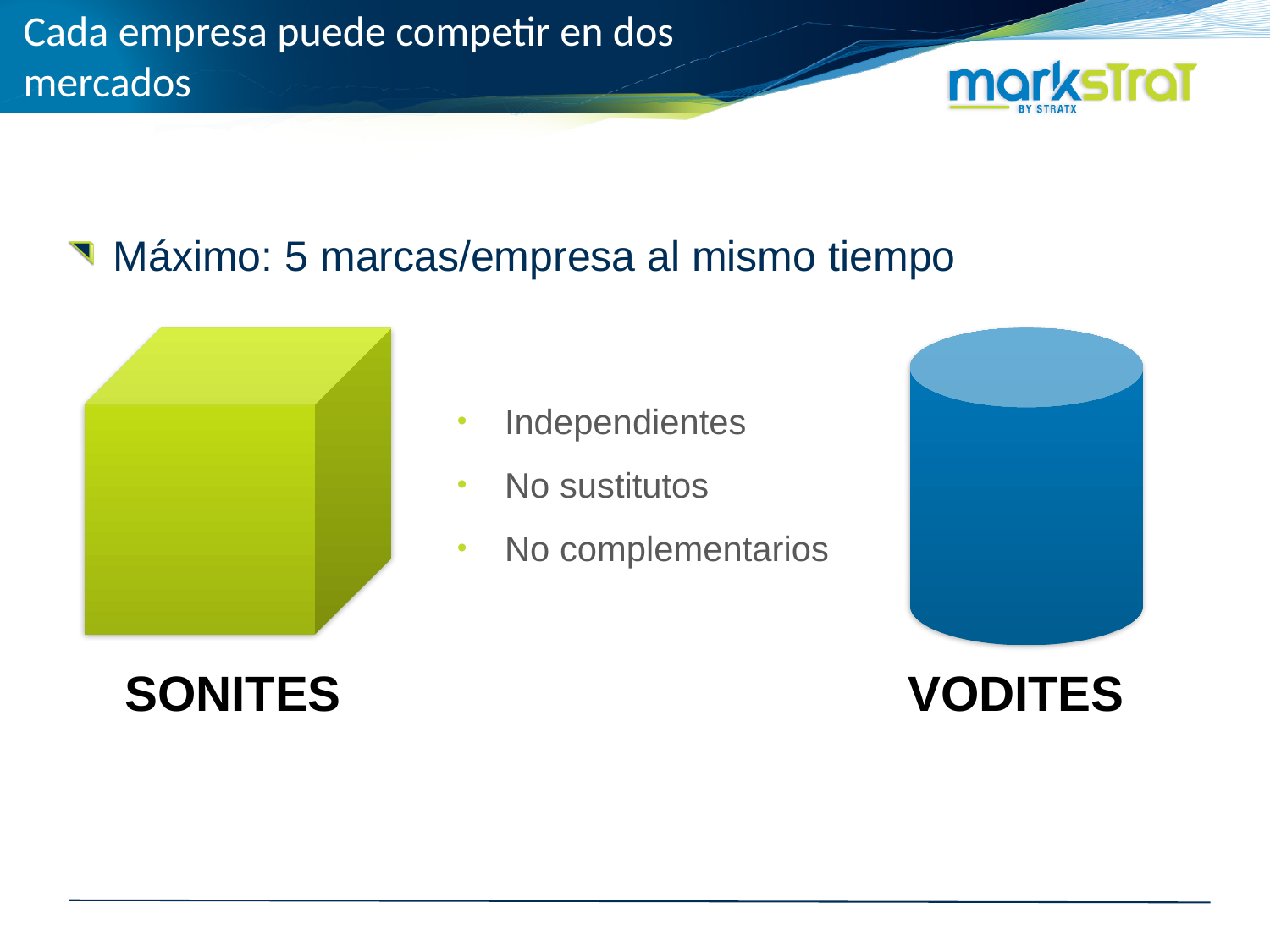

# Cada empresa puede competir en dos mercados
Máximo: 5 marcas/empresa al mismo tiempo

Independientes
No sustitutos
No complementarios
Sonites
Vodites